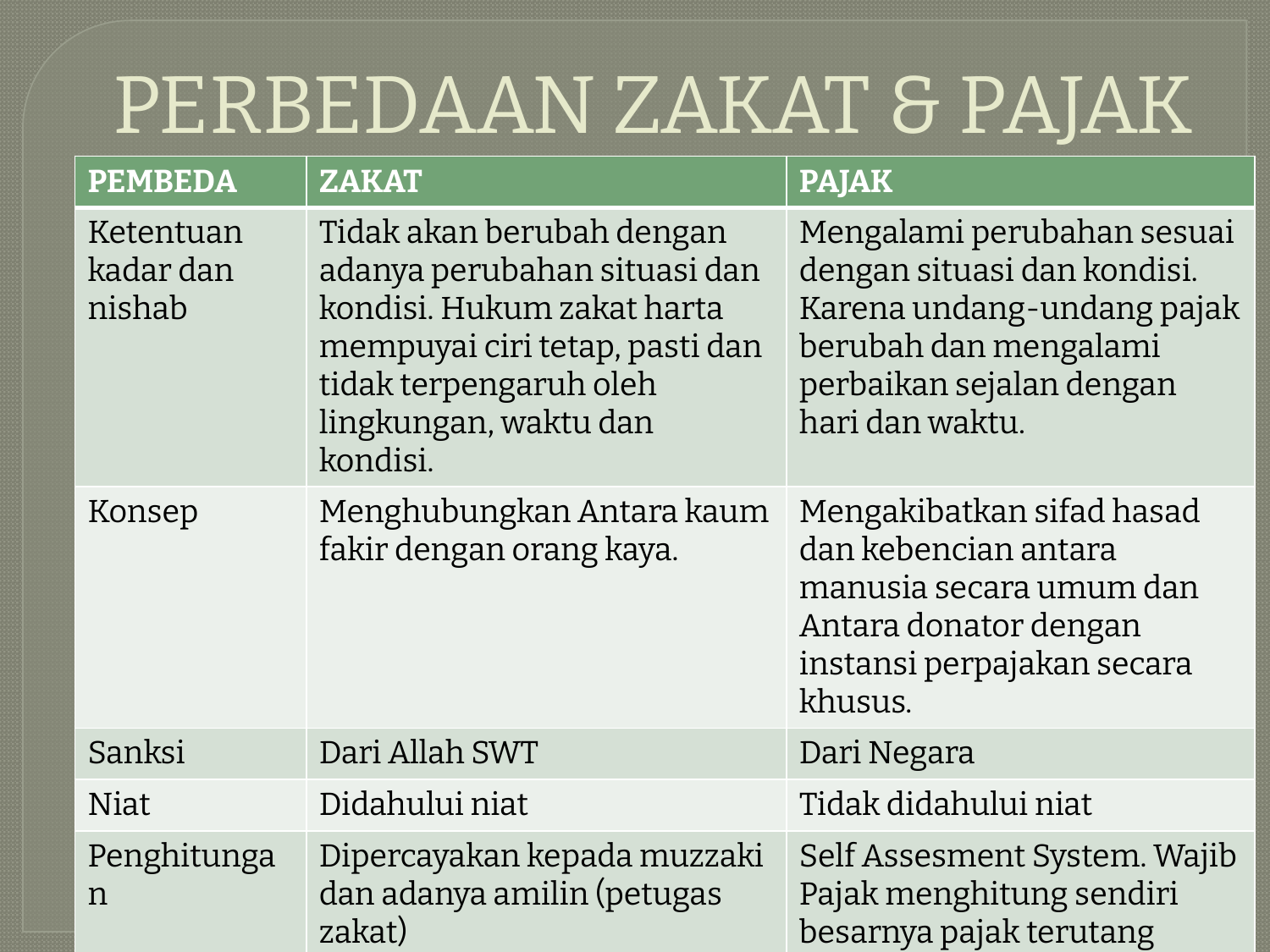

# PERBEDAAN ZAKAT & PAJAK
| PEMBEDA | ZAKAT | PAJAK |
| --- | --- | --- |
| Ketentuan kadar dan nishab | Tidak akan berubah dengan adanya perubahan situasi dan kondisi. Hukum zakat harta mempuyai ciri tetap, pasti dan tidak terpengaruh oleh lingkungan, waktu dan kondisi. | Mengalami perubahan sesuai dengan situasi dan kondisi. Karena undang-undang pajak berubah dan mengalami perbaikan sejalan dengan hari dan waktu. |
| Konsep | Menghubungkan Antara kaum fakir dengan orang kaya. | Mengakibatkan sifad hasad dan kebencian antara manusia secara umum dan Antara donator dengan instansi perpajakan secara khusus. |
| Sanksi | Dari Allah SWT | Dari Negara |
| Niat | Didahului niat | Tidak didahului niat |
| Penghitungan | Dipercayakan kepada muzzaki dan adanya amilin (petugas zakat) | Self Assesment System. Wajib Pajak menghitung sendiri besarnya pajak terutang melalui penyampaian SPT |